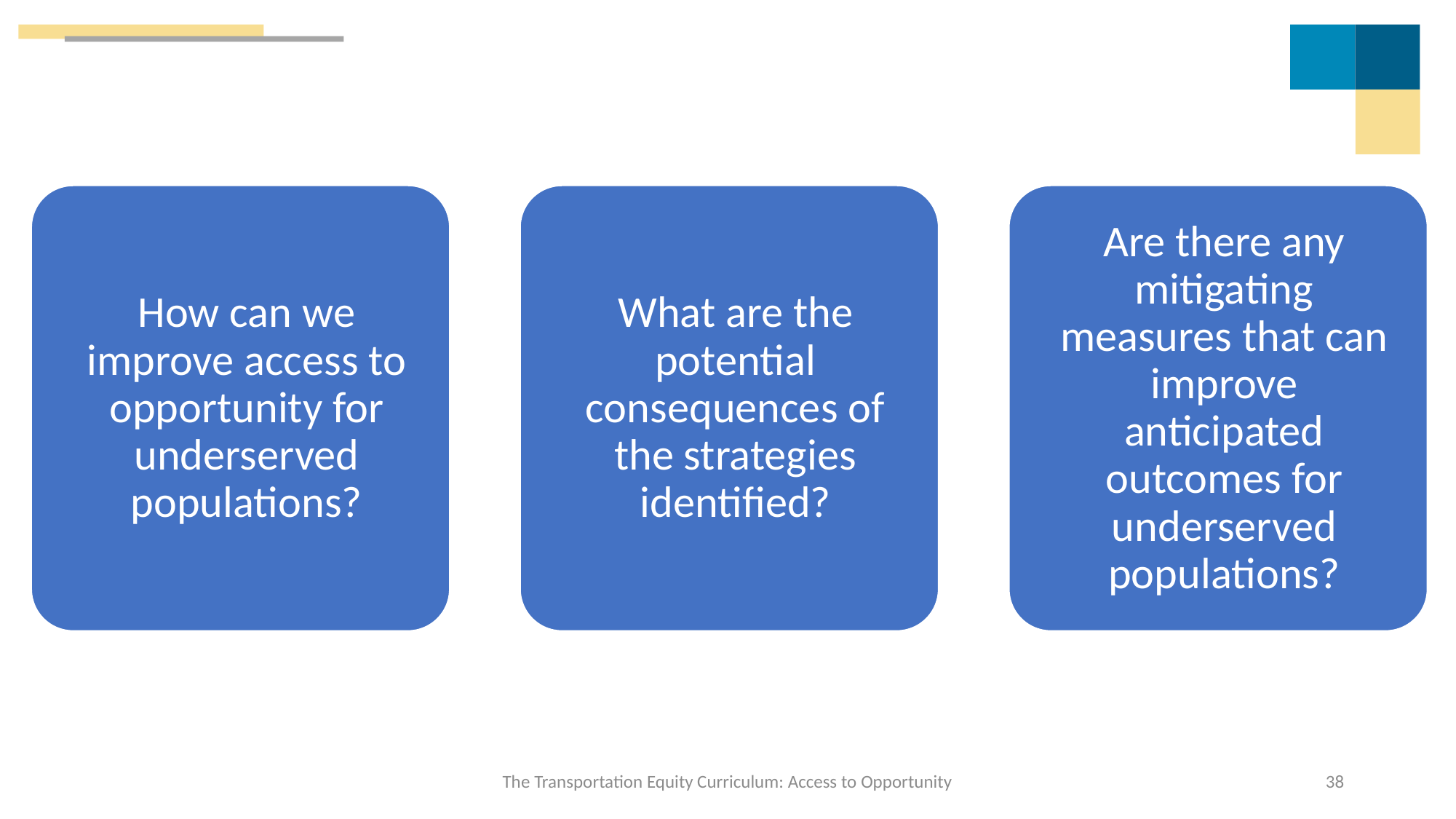

How can we improve access to opportunity for underserved populations?
What are the potential consequences of the strategies identified?
Are there any mitigating measures that can improve anticipated outcomes for underserved populations?
The Transportation Equity Curriculum: Access to Opportunity
38